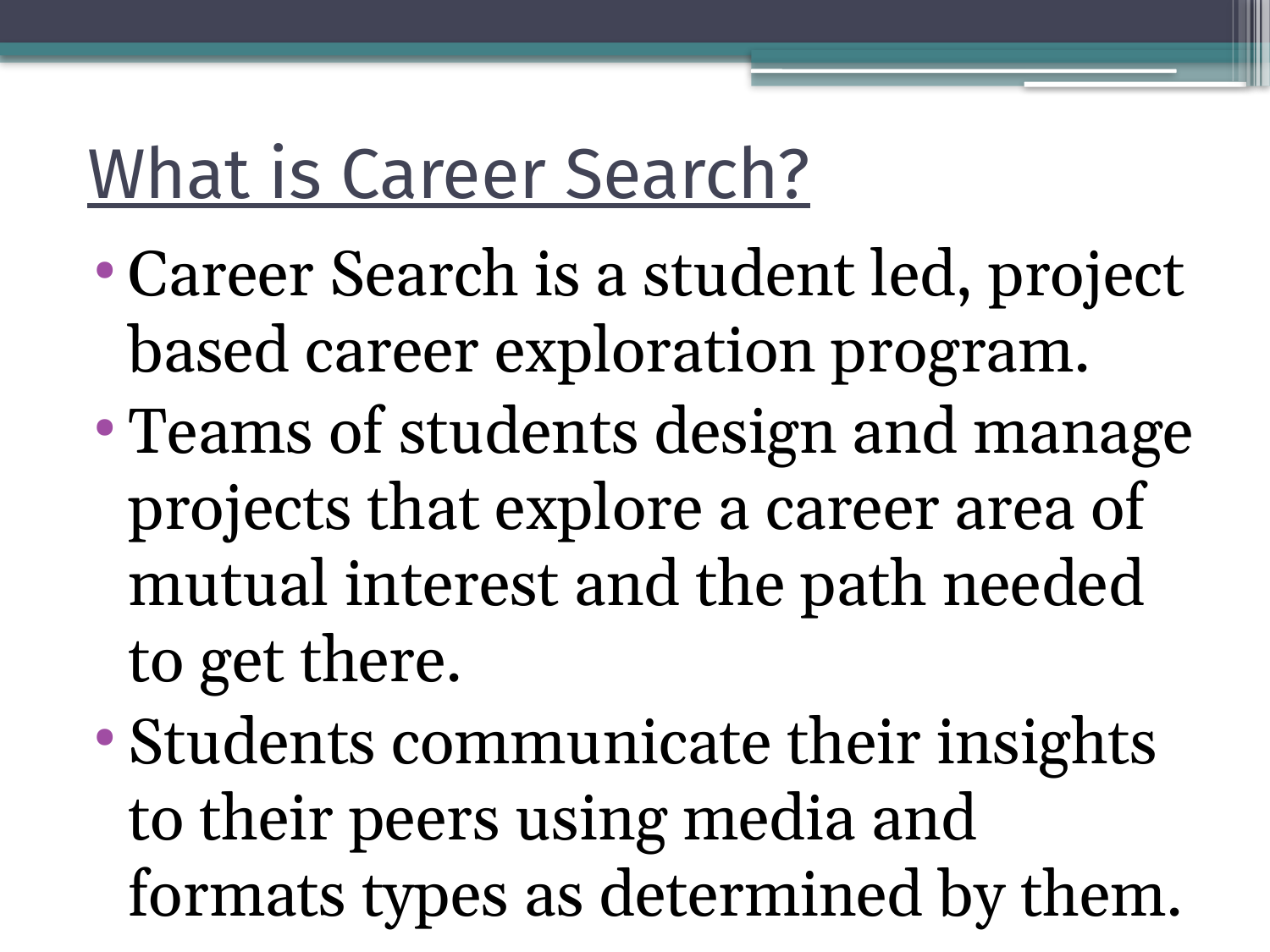

# What is Career Search?
Career Search is a student led, project based career exploration program.
Teams of students design and manage projects that explore a career area of mutual interest and the path needed to get there.
Students communicate their insights to their peers using media and formats types as determined by them.